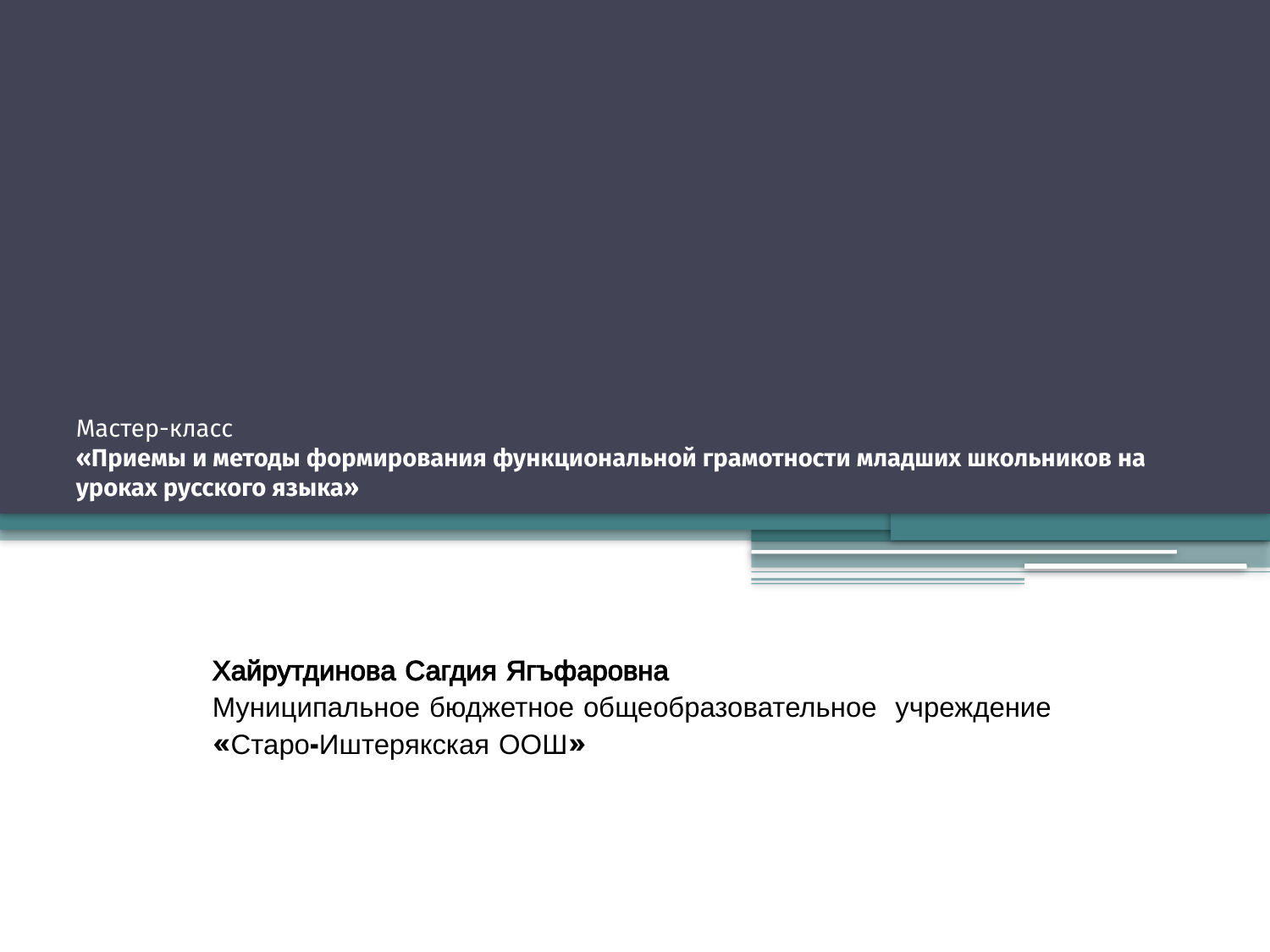

# Мастер-класс «Приемы и методы формирования функциональной грамотности младших школьников на уроках русского языка»
Хайрутдинова Сагдия Ягъфаровна
Муниципальное бюджетное общеобразовательное  учреждение
«Старо-Иштерякская ООШ»